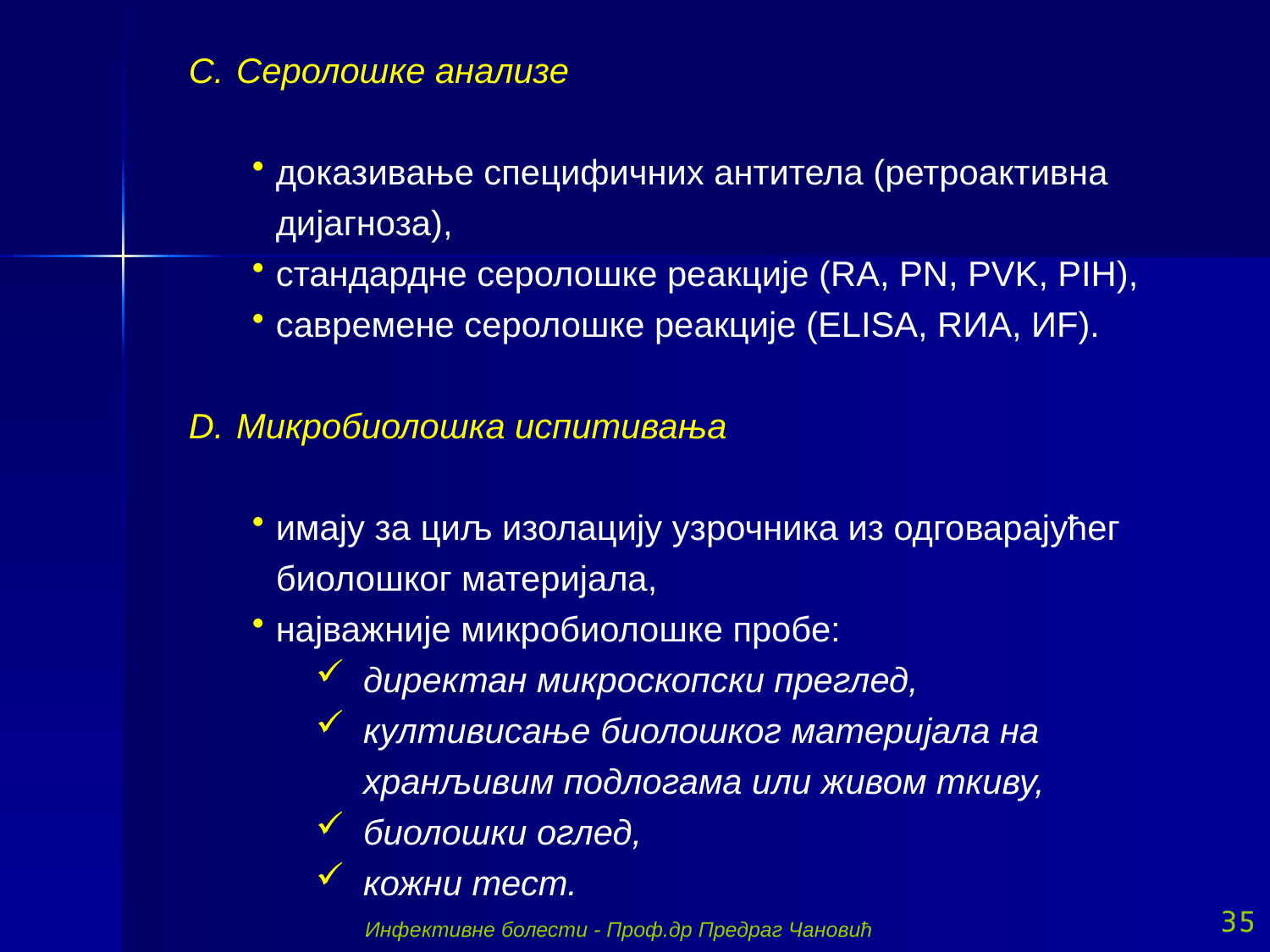

Серолошке анализе

доказивање специфичних антитела (ретроактивна дијагноза),
стандардне серолошке реакције (RA, РN, РVK, РIH),
савремене серолошке реакције (ELISA, RИА, ИF).

Микробиолошка испитивања

имају за циљ изолацију узрочника из одговарајућег биолошког материјала,
најважније микробиолошке пробе:
директан микроскопски преглед,
култивисање биолошког материјала на хранљивим подлогама или живом ткиву,
биолошки оглед,
кожни тест.
35
Инфективне болести - Проф.др Предраг Чановић